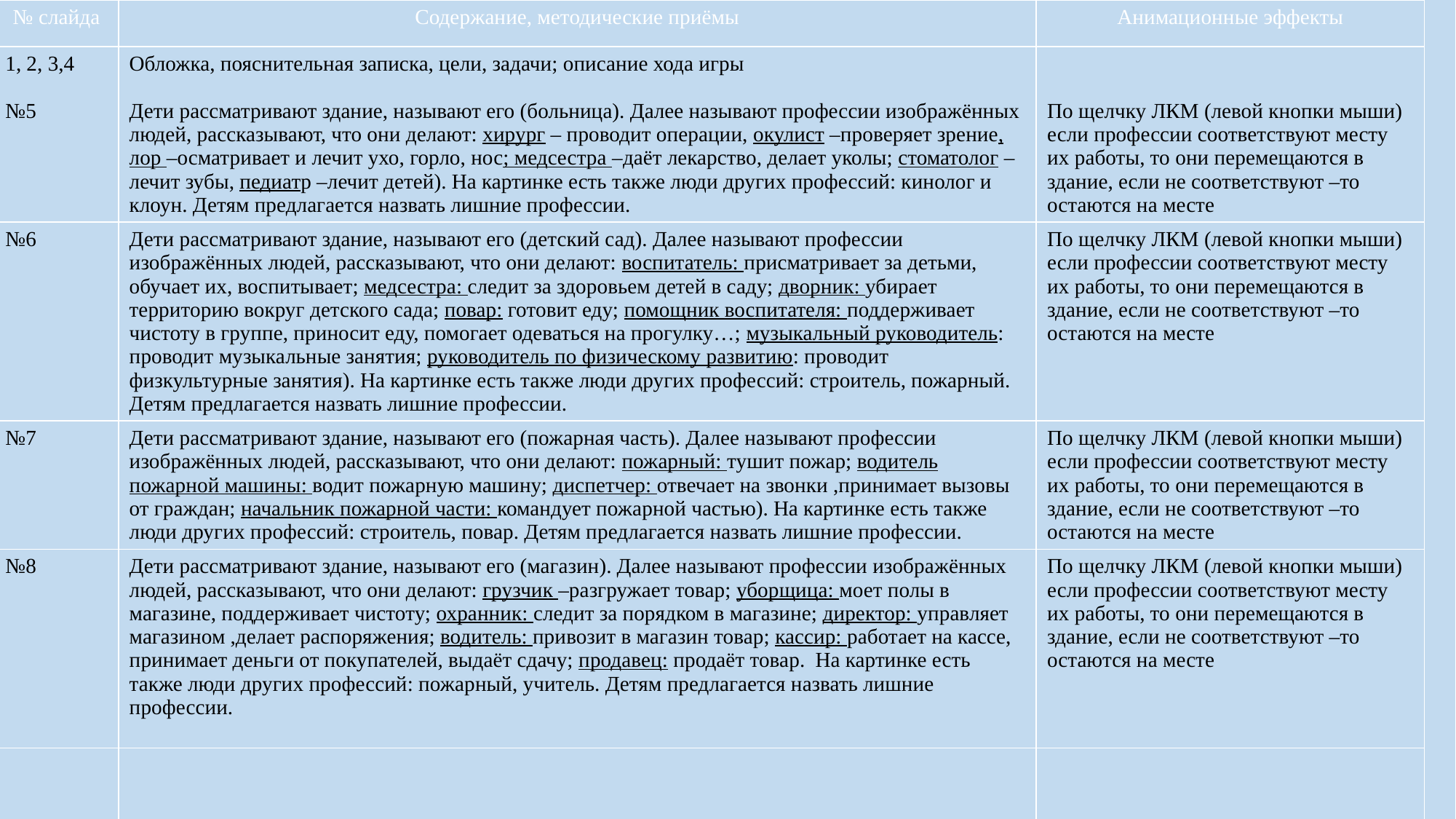

| № слайда | Содержание, методические приёмы | Анимационные эффекты |
| --- | --- | --- |
| 1, 2, 3,4 №5 | Обложка, пояснительная записка, цели, задачи; описание хода игры Дети рассматривают здание, называют его (больница). Далее называют профессии изображённых людей, рассказывают, что они делают: хирург – проводит операции, окулист –проверяет зрение, лор –осматривает и лечит ухо, горло, нос; медсестра –даёт лекарство, делает уколы; стоматолог –лечит зубы, педиатр –лечит детей). На картинке есть также люди других профессий: кинолог и клоун. Детям предлагается назвать лишние профессии. | По щелчку ЛКМ (левой кнопки мыши) если профессии соответствуют месту их работы, то они перемещаются в здание, если не соответствуют –то остаются на месте |
| №6 | Дети рассматривают здание, называют его (детский сад). Далее называют профессии изображённых людей, рассказывают, что они делают: воспитатель: присматривает за детьми, обучает их, воспитывает; медсестра: следит за здоровьем детей в саду; дворник: убирает территорию вокруг детского сада; повар: готовит еду; помощник воспитателя: поддерживает чистоту в группе, приносит еду, помогает одеваться на прогулку…; музыкальный руководитель: проводит музыкальные занятия; руководитель по физическому развитию: проводит физкультурные занятия). На картинке есть также люди других профессий: строитель, пожарный. Детям предлагается назвать лишние профессии. | По щелчку ЛКМ (левой кнопки мыши) если профессии соответствуют месту их работы, то они перемещаются в здание, если не соответствуют –то остаются на месте |
| №7 | Дети рассматривают здание, называют его (пожарная часть). Далее называют профессии изображённых людей, рассказывают, что они делают: пожарный: тушит пожар; водитель пожарной машины: водит пожарную машину; диспетчер: отвечает на звонки ,принимает вызовы от граждан; начальник пожарной части: командует пожарной частью). На картинке есть также люди других профессий: строитель, повар. Детям предлагается назвать лишние профессии. | По щелчку ЛКМ (левой кнопки мыши) если профессии соответствуют месту их работы, то они перемещаются в здание, если не соответствуют –то остаются на месте |
| №8 | Дети рассматривают здание, называют его (магазин). Далее называют профессии изображённых людей, рассказывают, что они делают: грузчик –разгружает товар; уборщица: моет полы в магазине, поддерживает чистоту; охранник: следит за порядком в магазине; директор: управляет магазином ,делает распоряжения; водитель: привозит в магазин товар; кассир: работает на кассе, принимает деньги от покупателей, выдаёт сдачу; продавец: продаёт товар. На картинке есть также люди других профессий: пожарный, учитель. Детям предлагается назвать лишние профессии. | По щелчку ЛКМ (левой кнопки мыши) если профессии соответствуют месту их работы, то они перемещаются в здание, если не соответствуют –то остаются на месте |
|  |  |  |